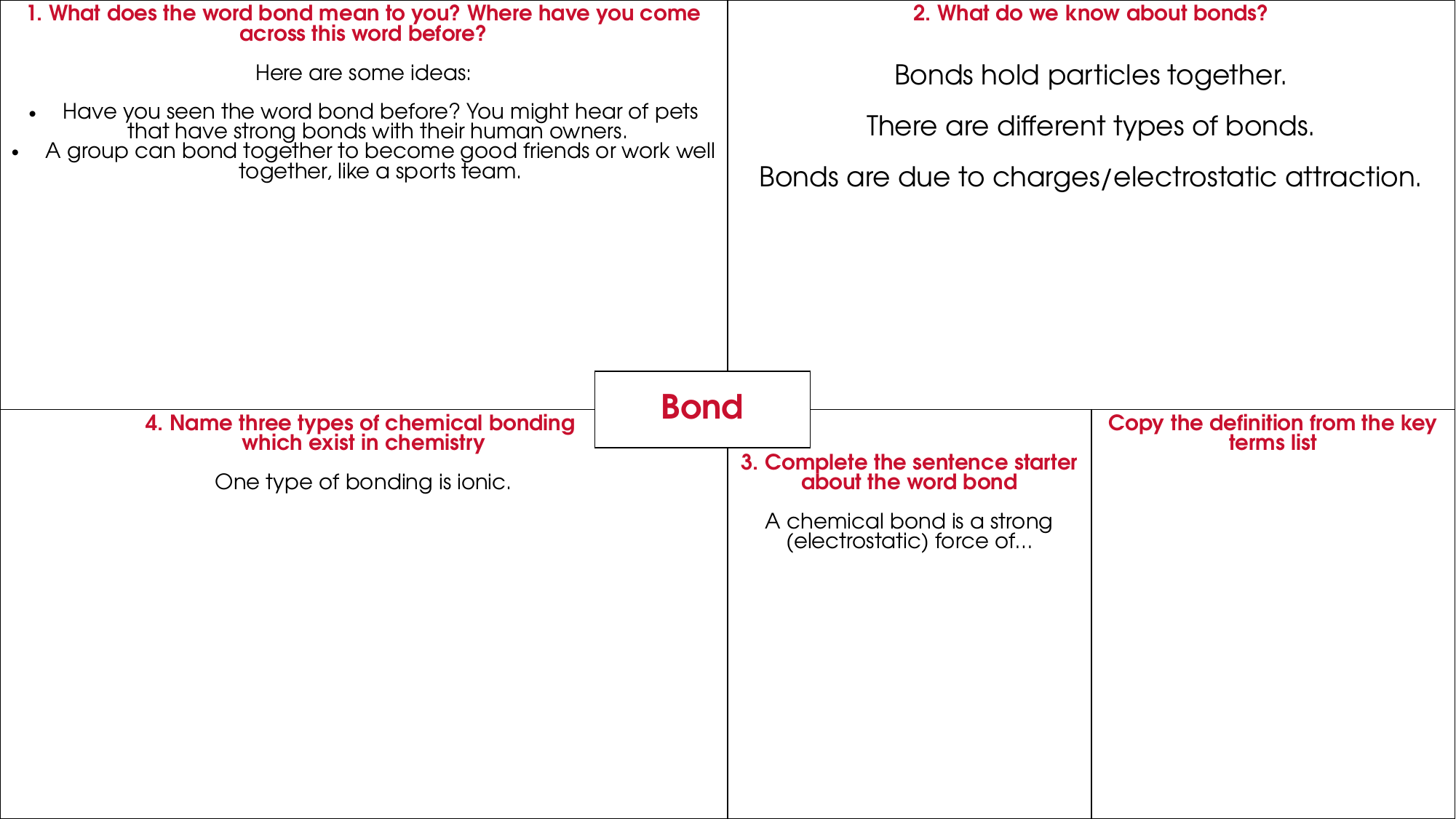

| 1. What does the word bond mean to you? Where have you come across this word before? Here are some ideas: Have you seen the word bond before? You might hear of pets that have strong bonds with their human owners. A group can bond together to become good friends or work well together, like a sports team. | 2. What do we know about bonds? Bonds hold particles together. There are different types of bonds. Bonds are due to charges/electrostatic attraction. |  |
| --- | --- | --- |
| 4. Name three types of chemical bonding which exist in chemistry One type of bonding is ionic. | 3. Complete the sentence starter about the word bond A chemical bond is a strong (electrostatic) force of… | Copy the definition from the key terms list |
| Bond |
| --- |